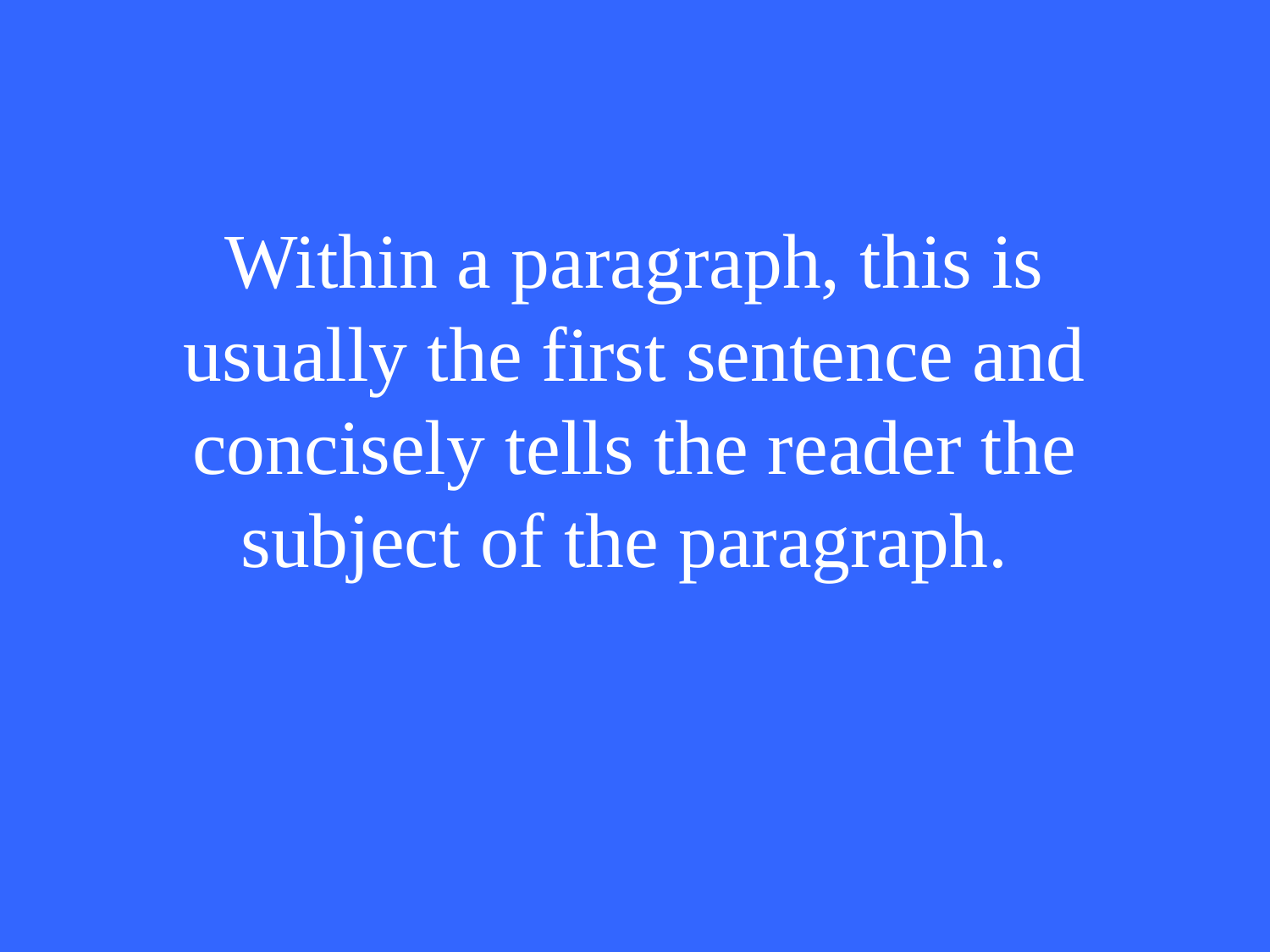

# Within a paragraph, this is usually the first sentence and concisely tells the reader the subject of the paragraph.